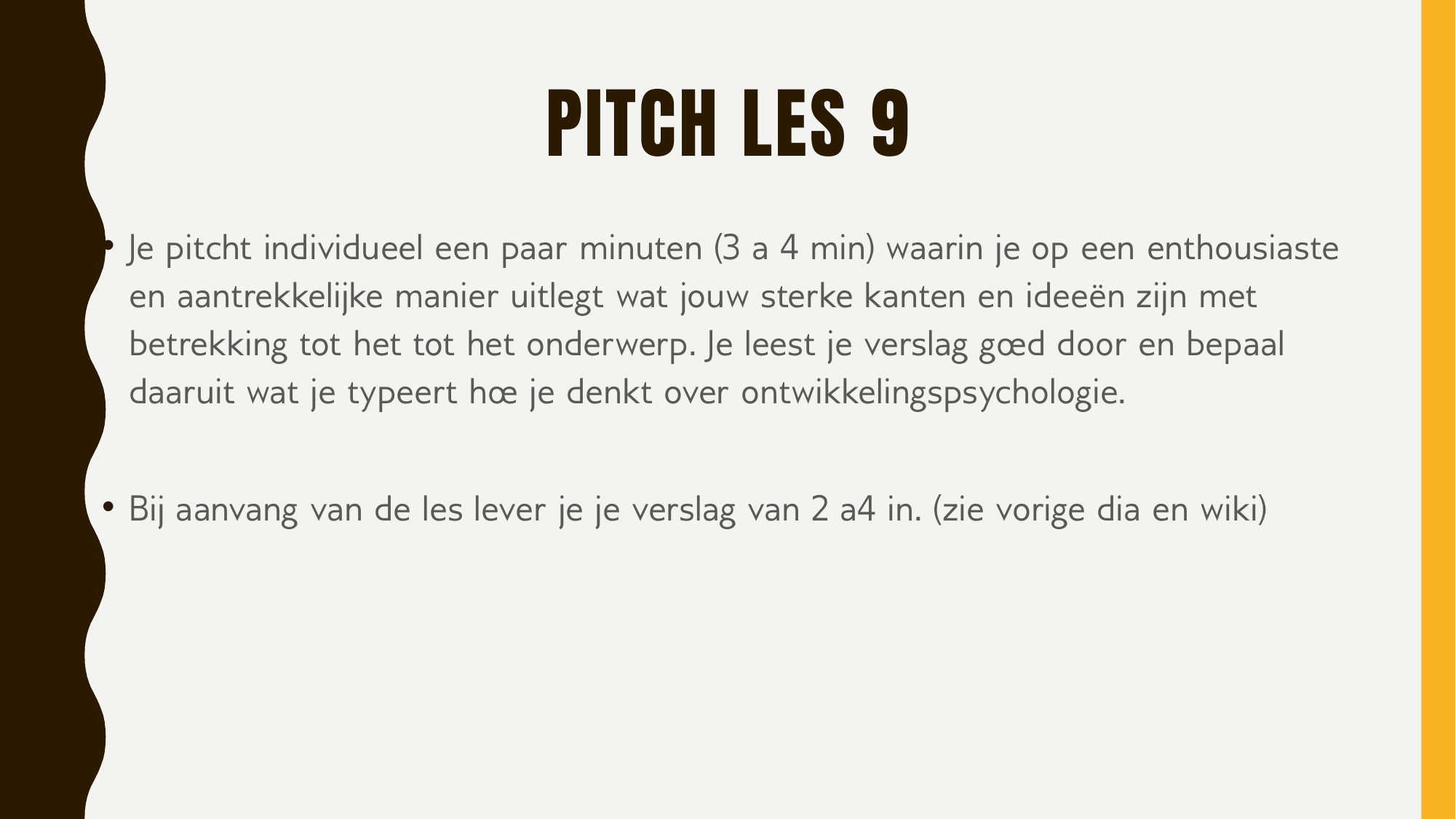

# Pitch les 9
Je pitcht individueel een paar minuten (3 a 4 min) waarin je op een enthousiaste en aantrekkelijke manier uitlegt wat jouw sterke kanten en ideeën zijn met betrekking tot het tot het onderwerp. Je leest je verslag goed door en bepaal daaruit wat je typeert hoe je denkt over ontwikkelingspsychologie.

Bij aanvang van de les lever je je verslag van 2 a4 in. (zie vorige dia en wiki)